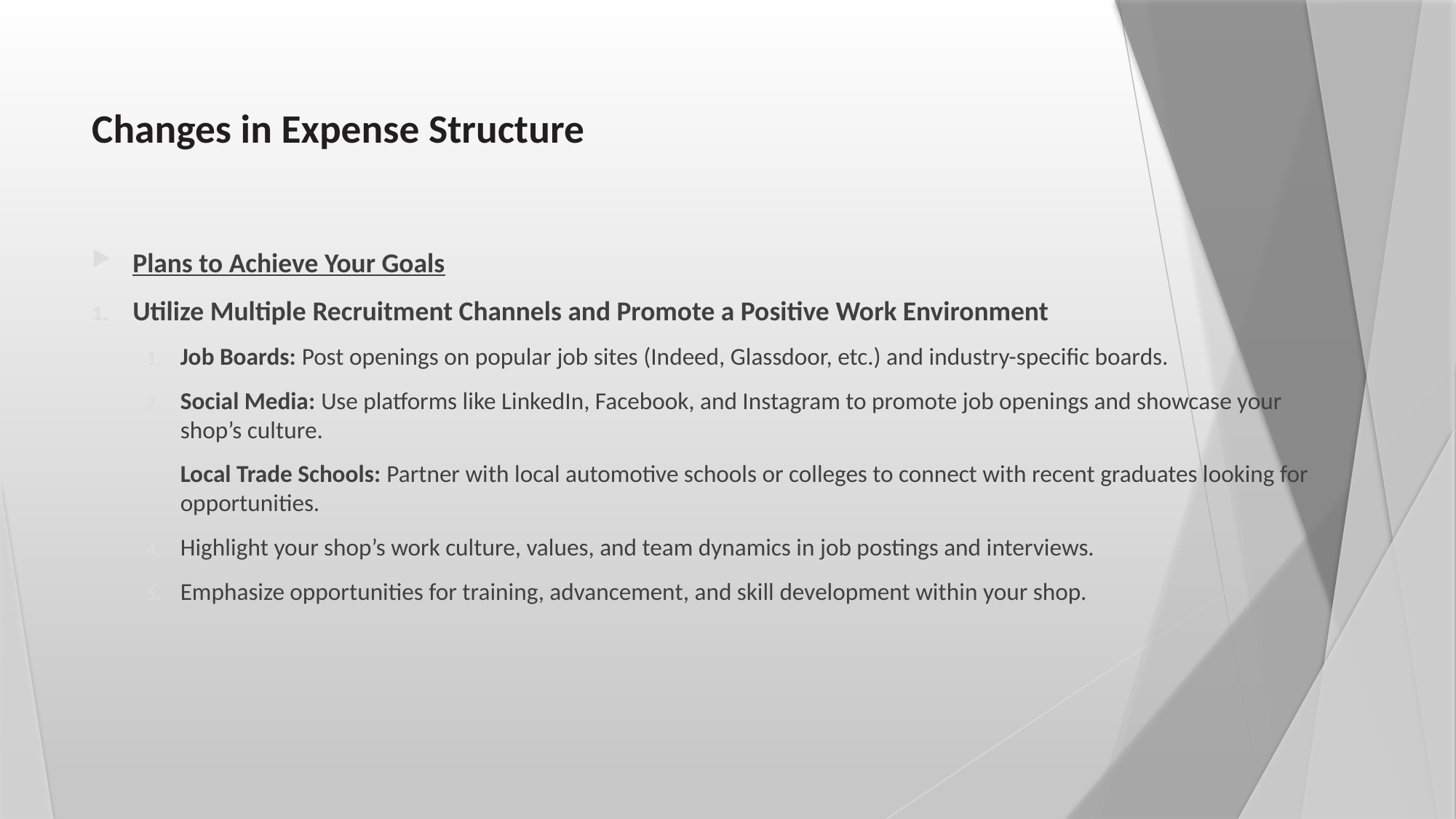

# Changes in Expense Structure

Plans to Achieve Your Goals
Utilize Multiple Recruitment Channels and Promote a Positive Work Environment
Job Boards: Post openings on popular job sites (Indeed, Glassdoor, etc.) and industry-specific boards.
Social Media: Use platforms like LinkedIn, Facebook, and Instagram to promote job openings and showcase your shop’s culture.
Local Trade Schools: Partner with local automotive schools or colleges to connect with recent graduates looking for opportunities.
Highlight your shop’s work culture, values, and team dynamics in job postings and interviews.
Emphasize opportunities for training, advancement, and skill development within your shop.